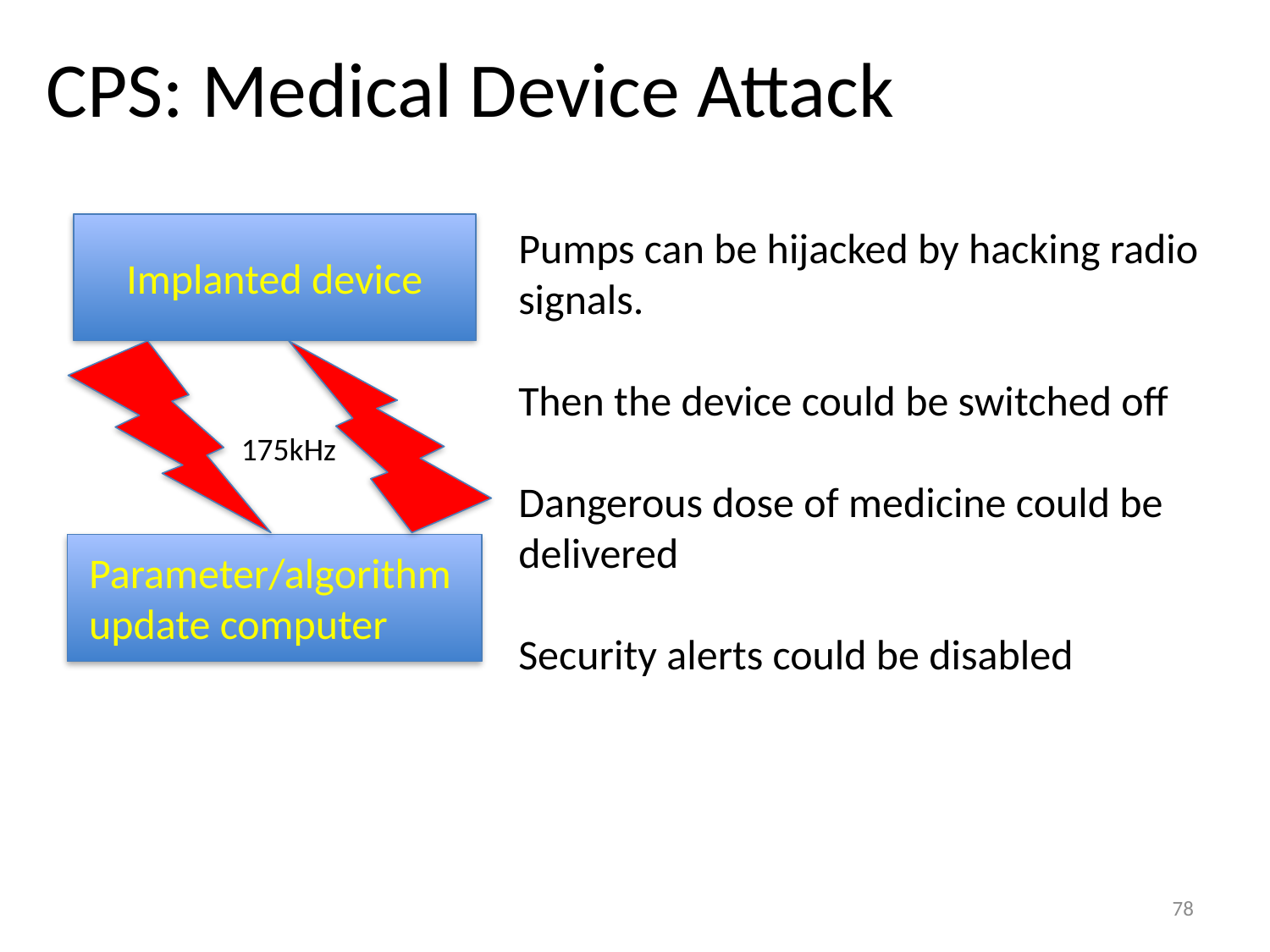

# CPS: Medical Device Attack

Implanted device

Parameter/algorithm
update computer
Pumps can be hijacked by hacking radio signals.

Then the device could be switched off

Dangerous dose of medicine could be delivered

Security alerts could be disabled

175kHz
78